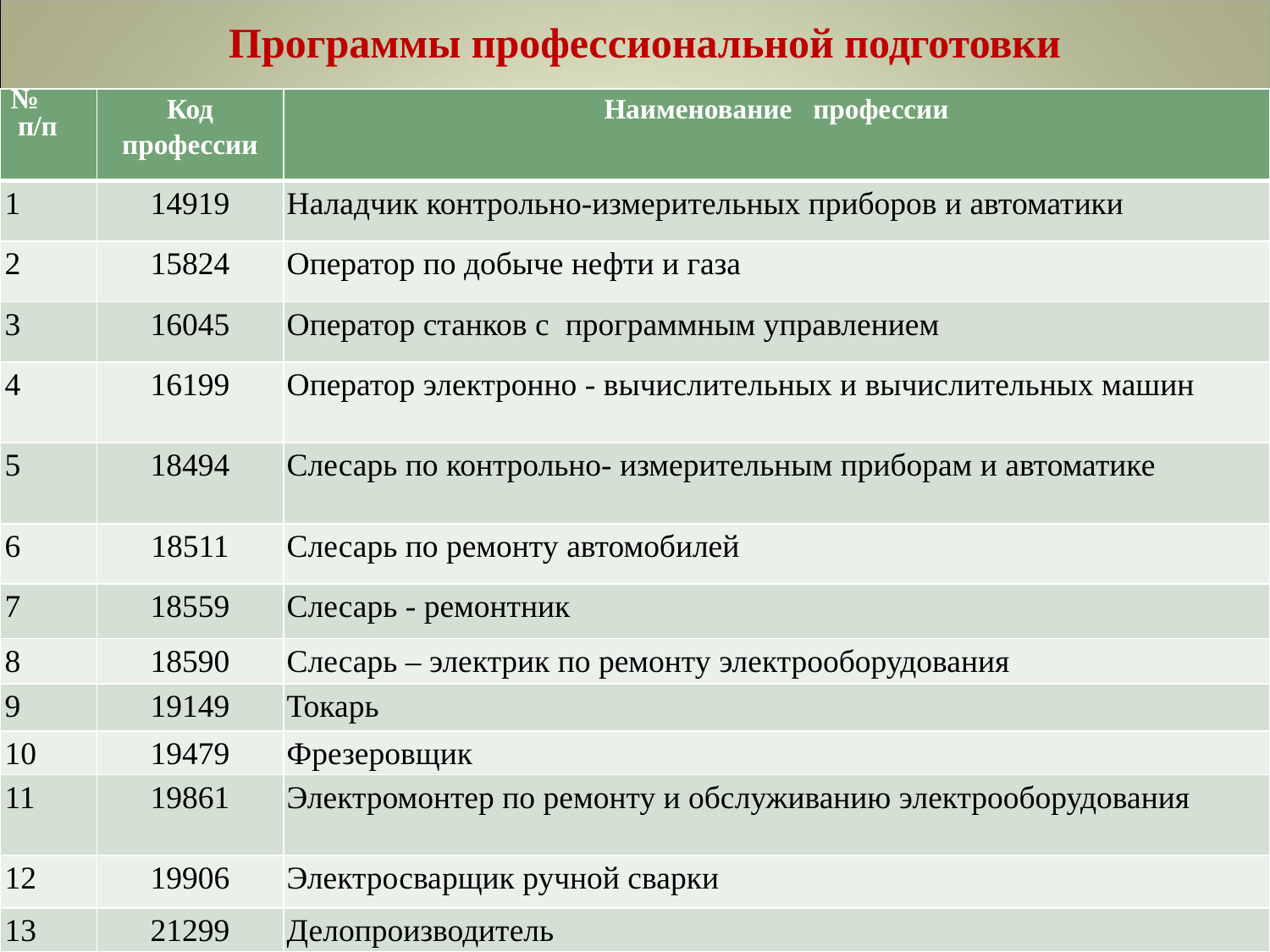

Программы профессиональной подготовки
| № п/п | Код профессии | Наименование профессии |
| --- | --- | --- |
| 1 | 14919 | Наладчик контрольно-измерительных приборов и автоматики |
| 2 | 15824 | Оператор по добыче нефти и газа |
| 3 | 16045 | Оператор станков с программным управлением |
| 4 | 16199 | Оператор электронно - вычислительных и вычислительных машин |
| 5 | 18494 | Слесарь по контрольно- измерительным приборам и автоматике |
| 6 | 18511 | Слесарь по ремонту автомобилей |
| 7 | 18559 | Слесарь - ремонтник |
| 8 | 18590 | Слесарь – электрик по ремонту электрооборудования |
| 9 | 19149 | Токарь |
| 10 | 19479 | Фрезеровщик |
| 11 | 19861 | Электромонтер по ремонту и обслуживанию электрооборудования |
| 12 | 19906 | Электросварщик ручной сварки |
| 13 | 21299 | Делопроизводитель |
#